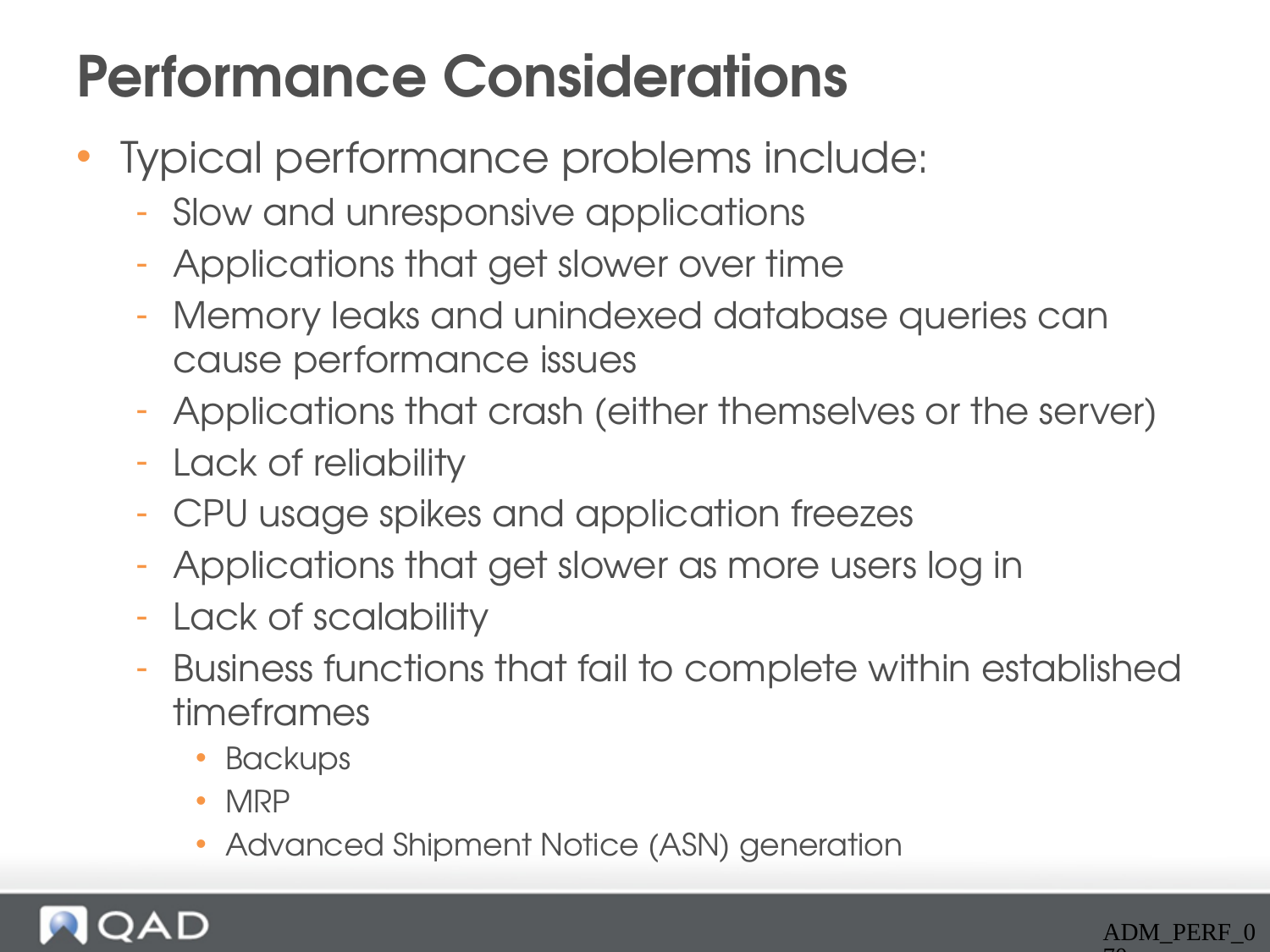

# Performance Considerations
Typical performance problems include:
Slow and unresponsive applications
Applications that get slower over time
Memory leaks and unindexed database queries can cause performance issues
Applications that crash (either themselves or the server)
Lack of reliability
CPU usage spikes and application freezes
Applications that get slower as more users log in
Lack of scalability
Business functions that fail to complete within established timeframes
Backups
MRP
Advanced Shipment Notice (ASN) generation

ADM_PERF_070